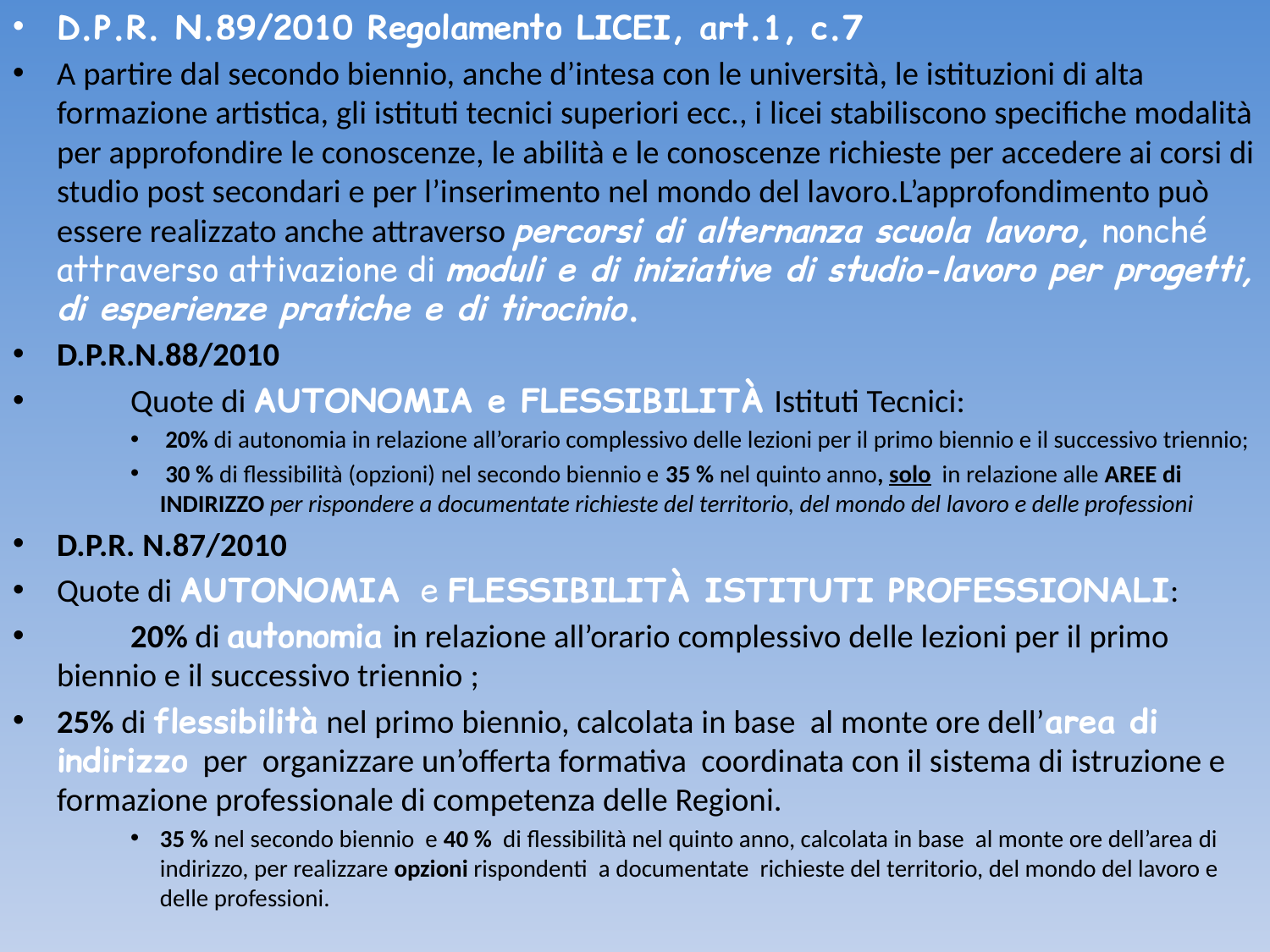

D.P.R. N.89/2010 Regolamento LICEI, art.1, c.7
A partire dal secondo biennio, anche d’intesa con le università, le istituzioni di alta formazione artistica, gli istituti tecnici superiori ecc., i licei stabiliscono specifiche modalità per approfondire le conoscenze, le abilità e le conoscenze richieste per accedere ai corsi di studio post secondari e per l’inserimento nel mondo del lavoro.L’approfondimento può essere realizzato anche attraverso percorsi di alternanza scuola lavoro, nonché attraverso attivazione di moduli e di iniziative di studio-lavoro per progetti, di esperienze pratiche e di tirocinio.
D.P.R.N.88/2010
	Quote di AUTONOMIA e FLESSIBILITÀ Istituti Tecnici:
 20% di autonomia in relazione all’orario complessivo delle lezioni per il primo biennio e il successivo triennio;
 30 % di flessibilità (opzioni) nel secondo biennio e 35 % nel quinto anno, solo  in relazione alle AREE di INDIRIZZO per rispondere a documentate richieste del territorio, del mondo del lavoro e delle professioni
D.P.R. N.87/2010
Quote di AUTONOMIA  e FLESSIBILITÀ ISTITUTI PROFESSIONALI:
	20% di autonomia in relazione all’orario complessivo delle lezioni per il primo biennio e il successivo triennio ;
25% di flessibilità nel primo biennio, calcolata in base  al monte ore dell’area di indirizzo per  organizzare un’offerta formativa  coordinata con il sistema di istruzione e formazione professionale di competenza delle Regioni.
35 % nel secondo biennio  e 40 %  di flessibilità nel quinto anno, calcolata in base  al monte ore dell’area di indirizzo, per realizzare opzioni rispondenti  a documentate  richieste del territorio, del mondo del lavoro e delle professioni.